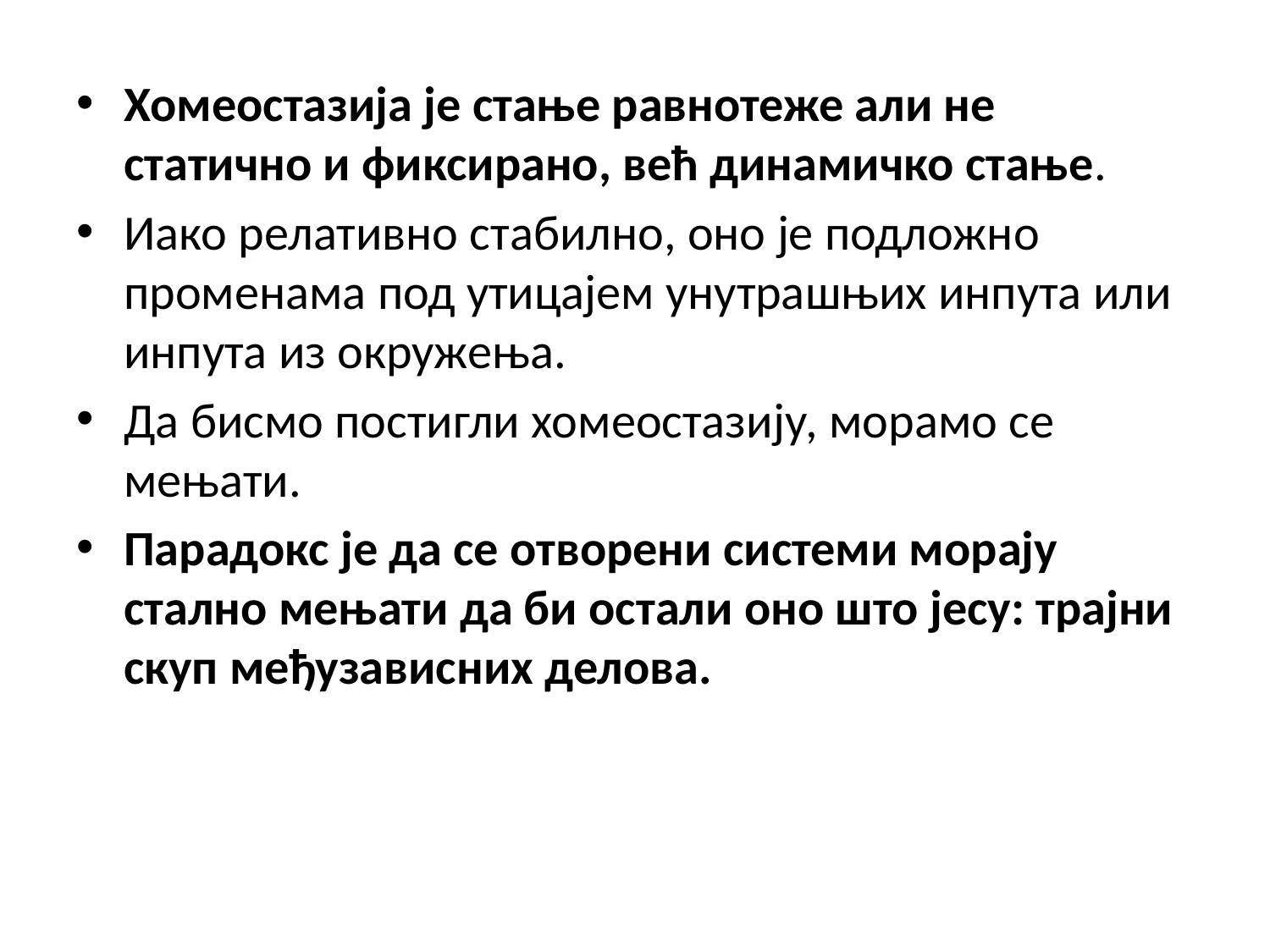

Хомеостазија је стање равнотеже али не статично и фиксирано, већ динамичко стање.
Иако релативно стабилно, оно је подложно променама под утицајем унутрашњих инпута или инпута из окружења.
Да бисмо постигли хомеостазију, морамо се мењати.
Парадокс је да се отворени системи морају стално мењати да би остали оно што јесу: трајни скуп међузависних делова.